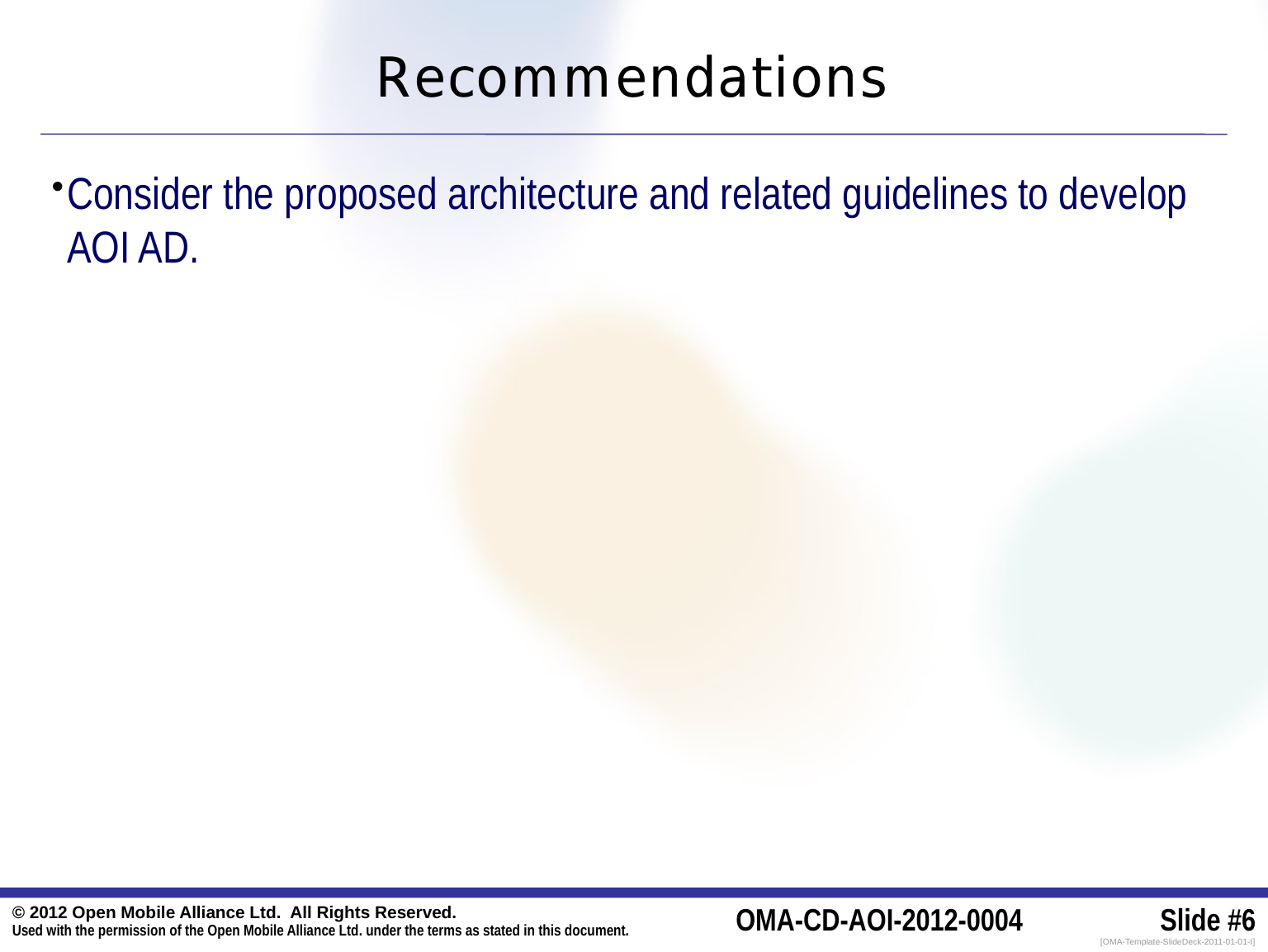

# Recommendations
Consider the proposed architecture and related guidelines to develop AOI AD.